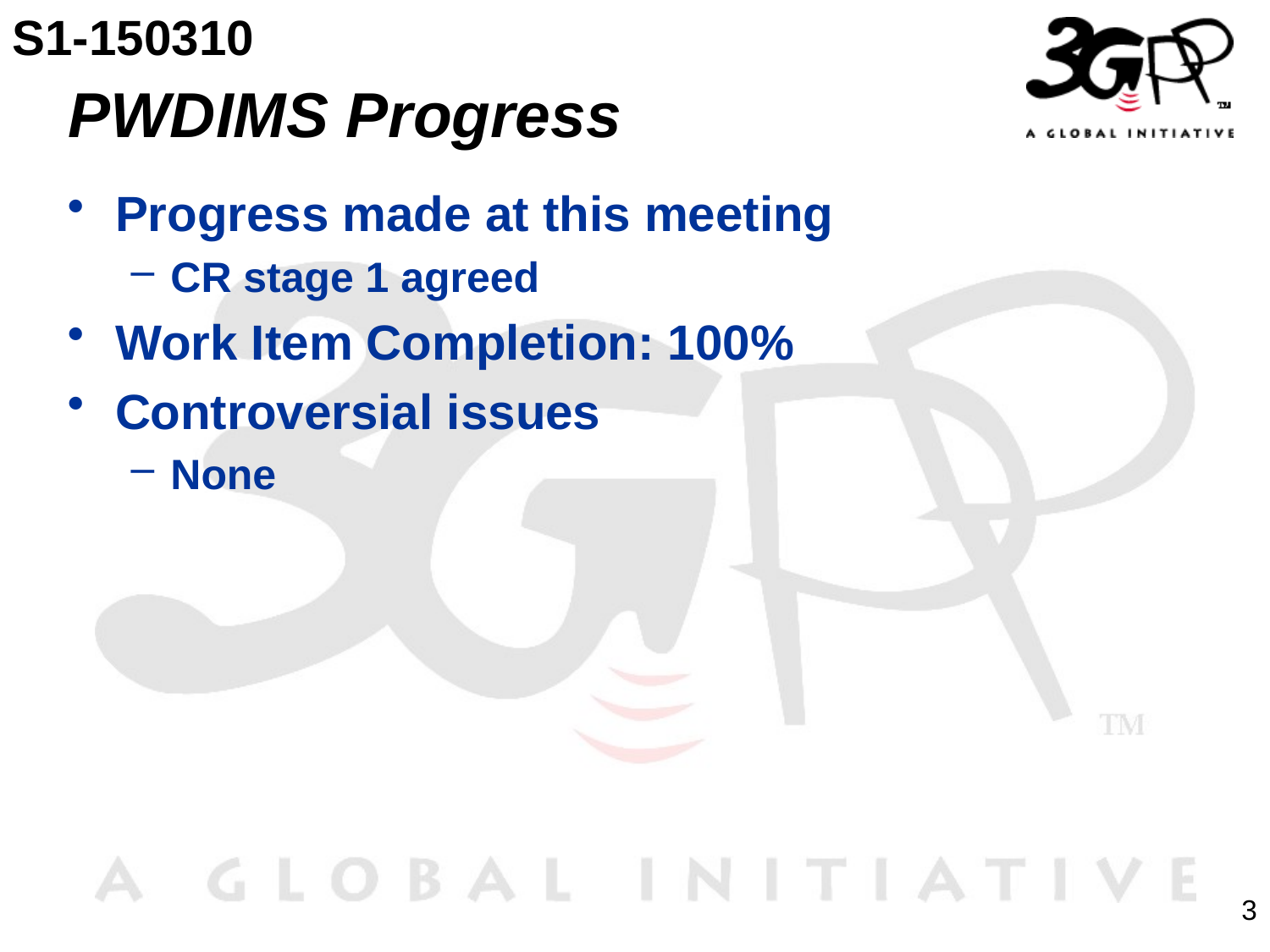

S1-150310
# PWDIMS Progress
Progress made at this meeting
CR stage 1 agreed
Work Item Completion: 100%
Controversial issues
None
3